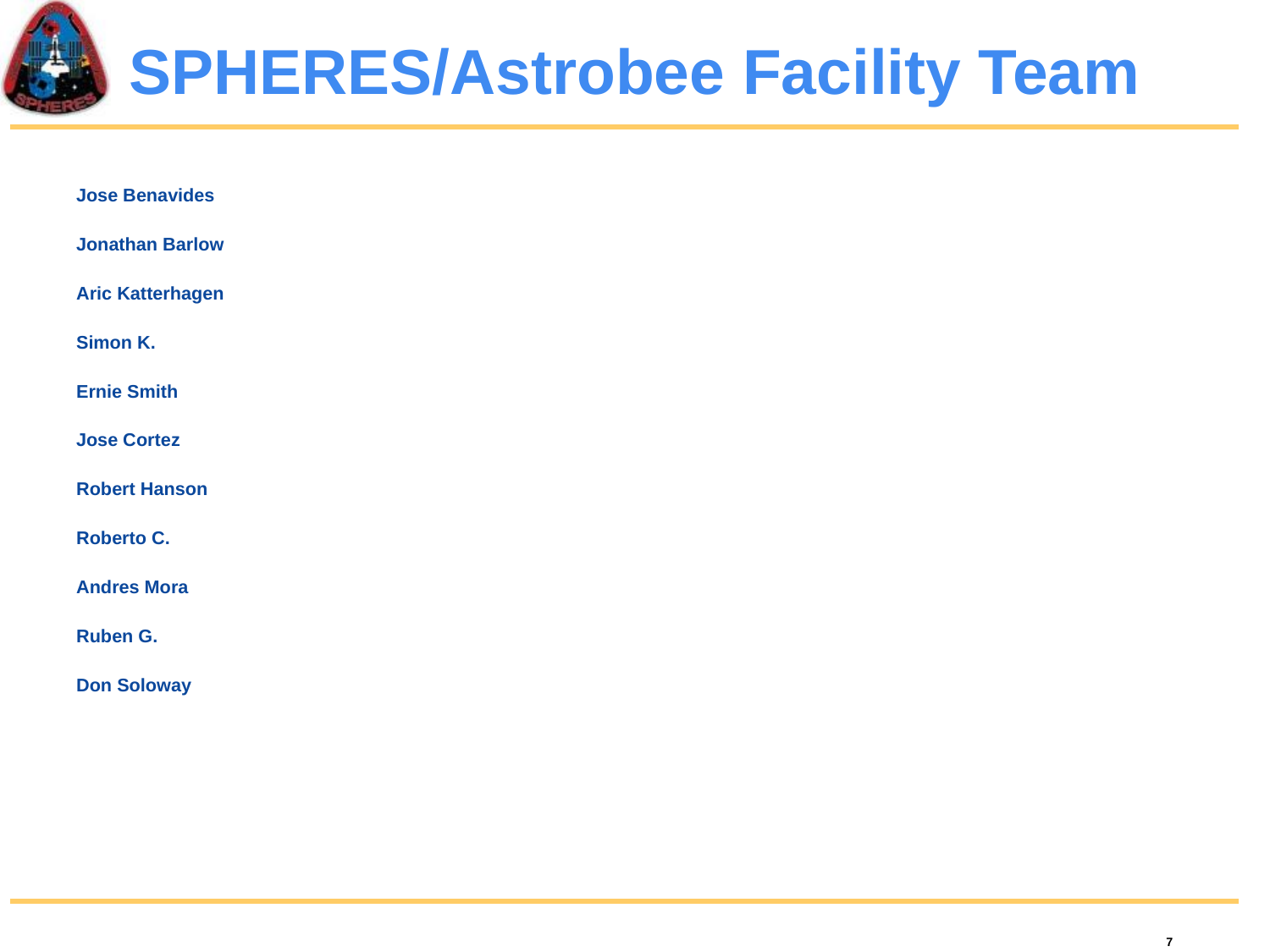

# SPHERES/Astrobee Facility Team
Jose Benavides
Jonathan Barlow
Aric Katterhagen
Simon K.
Ernie Smith
Jose Cortez
Robert Hanson
Roberto C.
Andres Mora
Ruben G.
Don Soloway